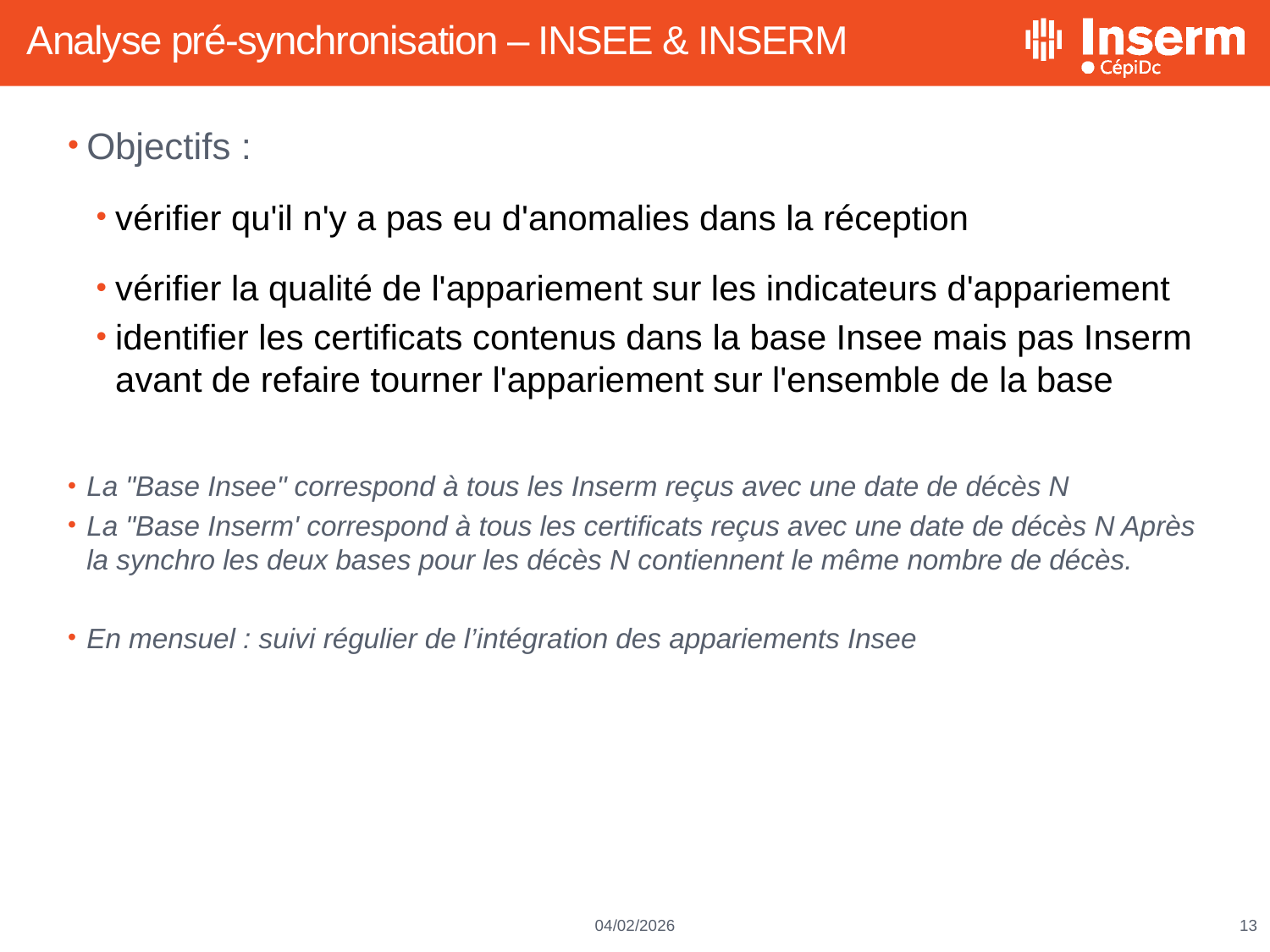

# Analyse pré-synchronisation – INSEE & INSERM
Objectifs :
vérifier qu'il n'y a pas eu d'anomalies dans la réception
vérifier la qualité de l'appariement sur les indicateurs d'appariement
identifier les certificats contenus dans la base Insee mais pas Inserm avant de refaire tourner l'appariement sur l'ensemble de la base

La "Base Insee" correspond à tous les Inserm reçus avec une date de décès N
La "Base Inserm' correspond à tous les certificats reçus avec une date de décès N Après la synchro les deux bases pour les décès N contiennent le même nombre de décès.

En mensuel : suivi régulier de l’intégration des appariements Insee

|  |
| --- |
|  |